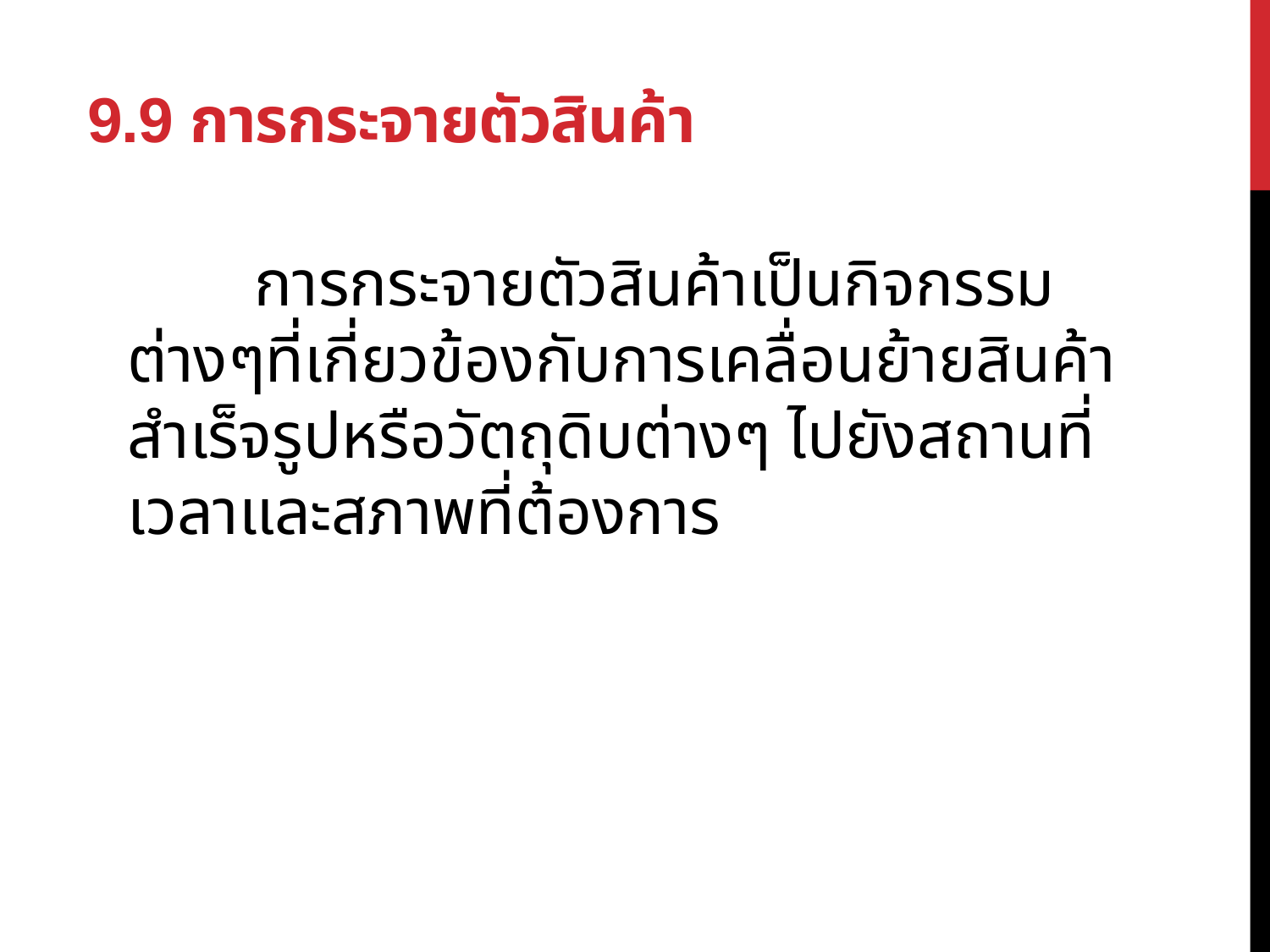

# 9.9 การกระจายตัวสินค้า
	การกระจายตัวสินค้าเป็นกิจกรรมต่างๆที่เกี่ยวข้องกับการเคลื่อนย้ายสินค้าสำเร็จรูปหรือวัตถุดิบต่างๆ ไปยังสถานที่ เวลาและสภาพที่ต้องการ